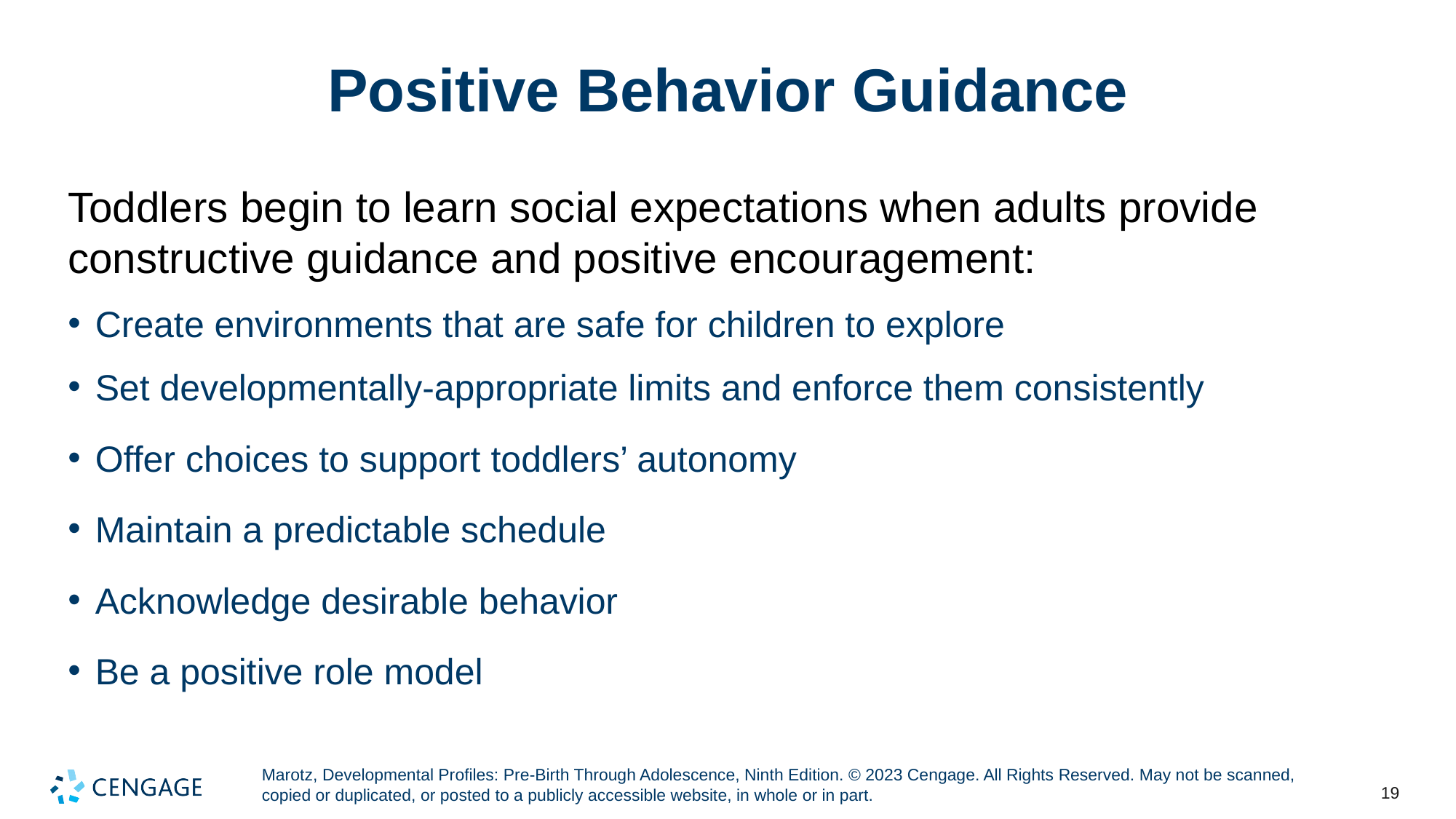

# Positive Behavior Guidance
Toddlers begin to learn social expectations when adults provide constructive guidance and positive encouragement:
Create environments that are safe for children to explore
Set developmentally-appropriate limits and enforce them consistently
Offer choices to support toddlers’ autonomy
Maintain a predictable schedule
Acknowledge desirable behavior
Be a positive role model